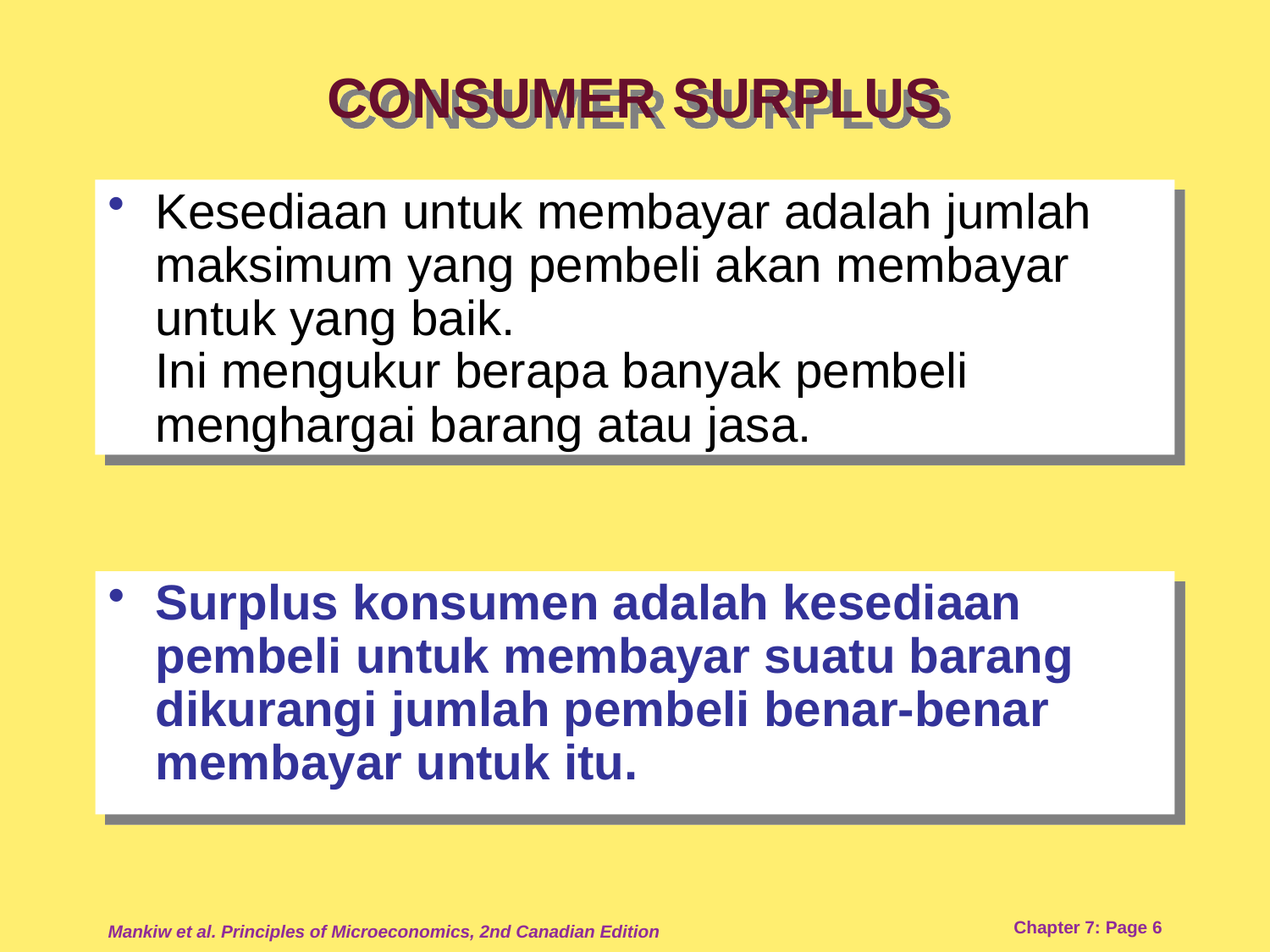

# CONSUMER SURPLUS
Kesediaan untuk membayar adalah jumlah maksimum yang pembeli akan membayar untuk yang baik.
Ini mengukur berapa banyak pembeli menghargai barang atau jasa.
Surplus konsumen adalah kesediaan pembeli untuk membayar suatu barang dikurangi jumlah pembeli benar-benar membayar untuk itu.
Mankiw et al. Principles of Microeconomics, 2nd Canadian Edition
Chapter 7: Page 6